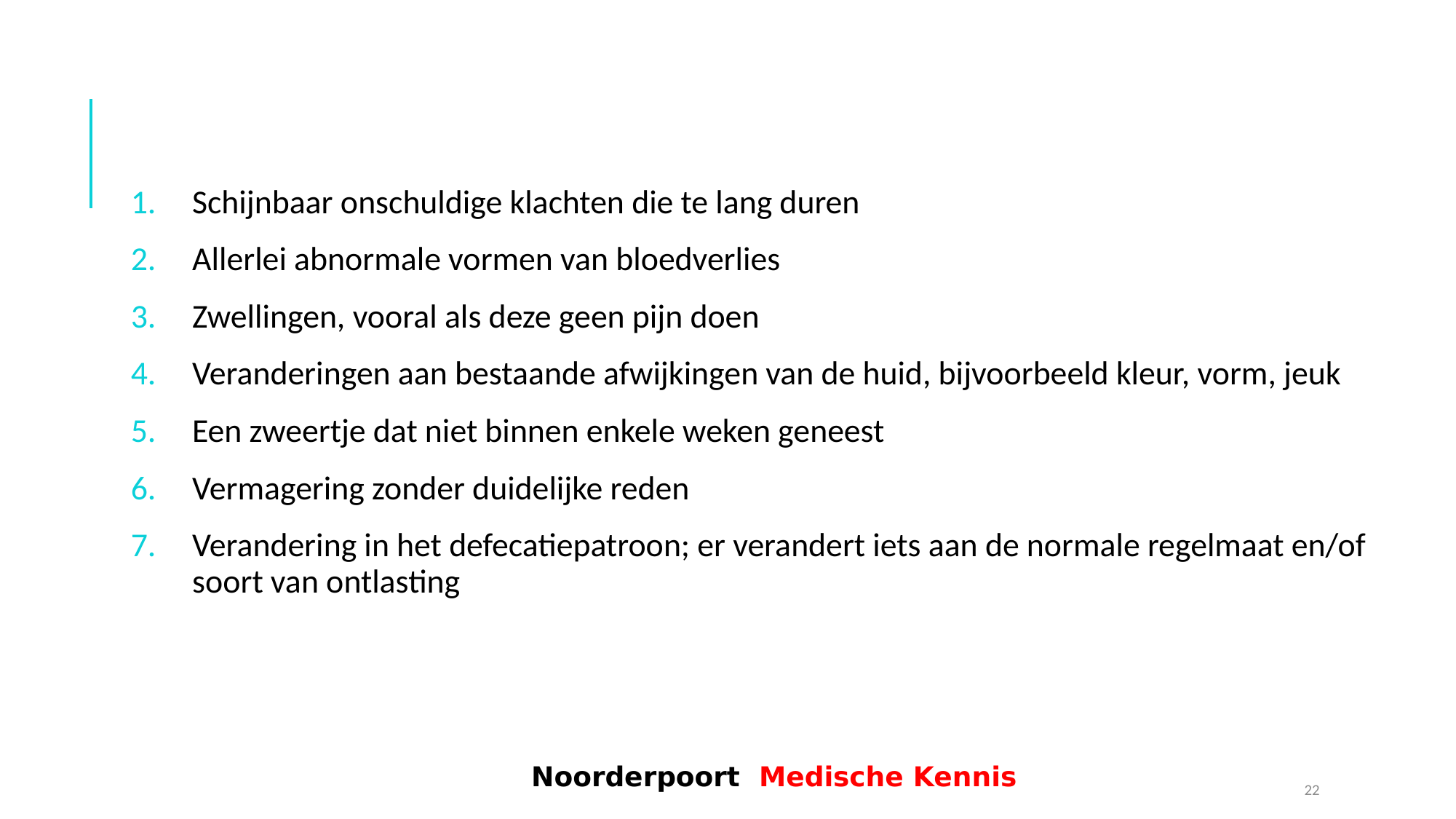

Schijnbaar onschuldige klachten die te lang duren
Allerlei abnormale vormen van bloedverlies
Zwellingen, vooral als deze geen pijn doen
Veranderingen aan bestaande afwijkingen van de huid, bijvoorbeeld kleur, vorm, jeuk
Een zweertje dat niet binnen enkele weken geneest
Vermagering zonder duidelijke reden
Verandering in het defecatiepatroon; er verandert iets aan de normale regelmaat en/of soort van ontlasting
Noorderpoort  Medische Kennis
22